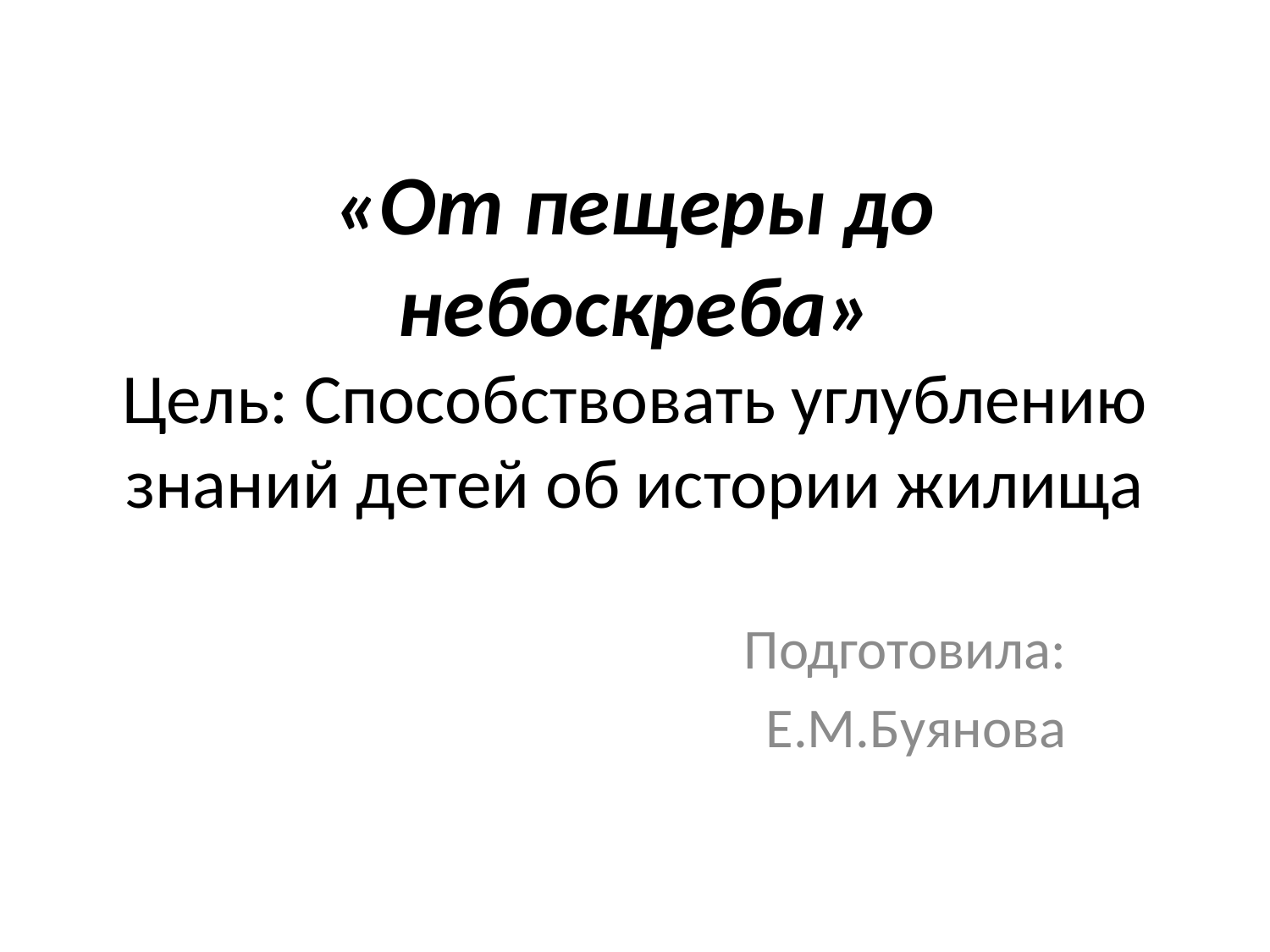

# «От пещеры до небоскреба» Цель: Способствовать углублению знаний детей об истории жилища
Подготовила:
Е.М.Буянова